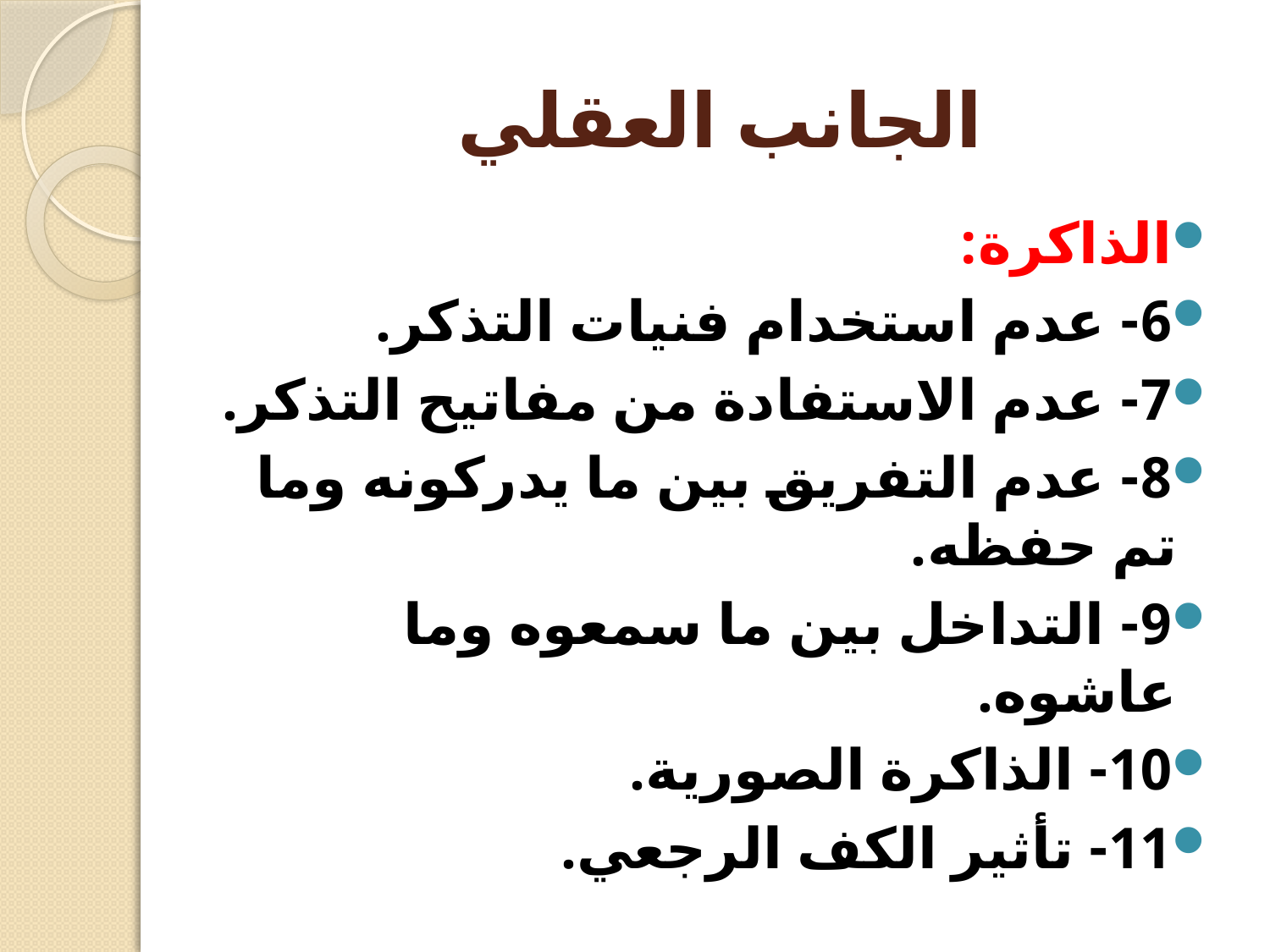

# الجانب العقلي
الذاكرة:
6- عدم استخدام فنيات التذكر.
7- عدم الاستفادة من مفاتيح التذكر.
8- عدم التفريق بين ما يدركونه وما تم حفظه.
9- التداخل بين ما سمعوه وما عاشوه.
10- الذاكرة الصورية.
11- تأثير الكف الرجعي.